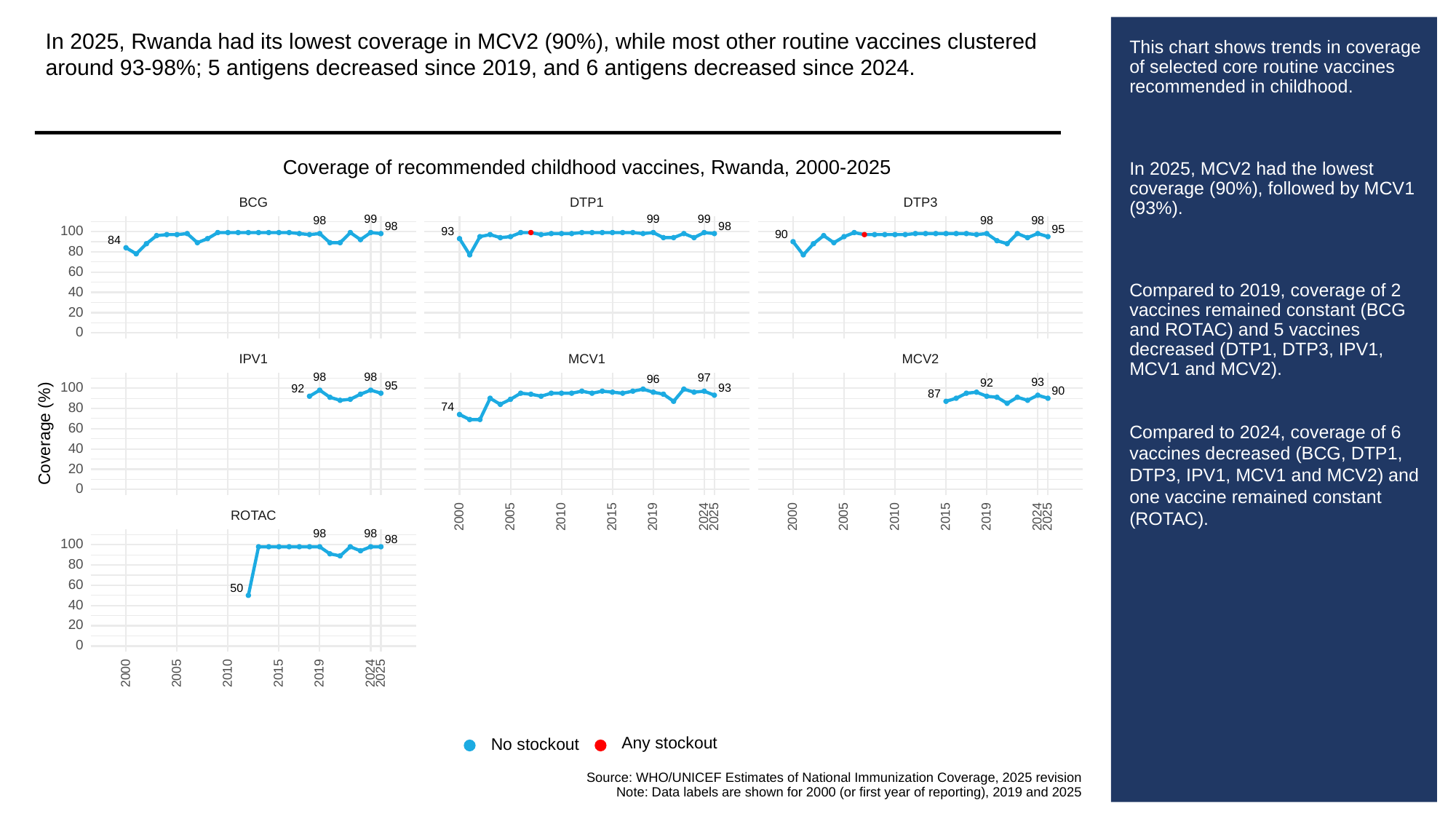

In 2025, Rwanda had its lowest coverage in MCV2 (90%), while most other routine vaccines clustered around 93-98%; 5 antigens decreased since 2019, and 6 antigens decreased since 2024.
# This chart shows trends in coverage of selected core routine vaccines recommended in childhood.

In 2025, MCV2 had the lowest coverage (90%), followed by MCV1 (93%).

Compared to 2019, coverage of 2 vaccines remained constant (BCG and ROTAC) and 5 vaccines decreased (DTP1, DTP3, IPV1, MCV1 and MCV2).

Compared to 2024, coverage of 6 vaccines decreased (BCG, DTP1, DTP3, IPV1, MCV1 and MCV2) and one vaccine remained constant (ROTAC).

Coverage of recommended childhood vaccines, Rwanda, 2000-2025
BCG
DTP3
DTP1
99
99
99

98
98
98

98
98
95
100
93

90

84

80

60

40

20

0

MCV1
MCV2
IPV1

98
98
97
96

93
92
95
100
93
92

90

87

80
74

60
Coverage (%)

40

20

0

ROTAC
2000
2005
2010
2015
2019
2024
2025
2000
2005
2010
2015
2019
2024
2025

98
98

98
100

80

60
50

40

20

0

2000
2005
2010
2015
2019
2024
2025
Any stockout
No stockout

Source: WHO/UNICEF Estimates of National Immunization Coverage, 2025 revision
Note: Data labels are shown for 2000 (or first year of reporting), 2019 and 2025